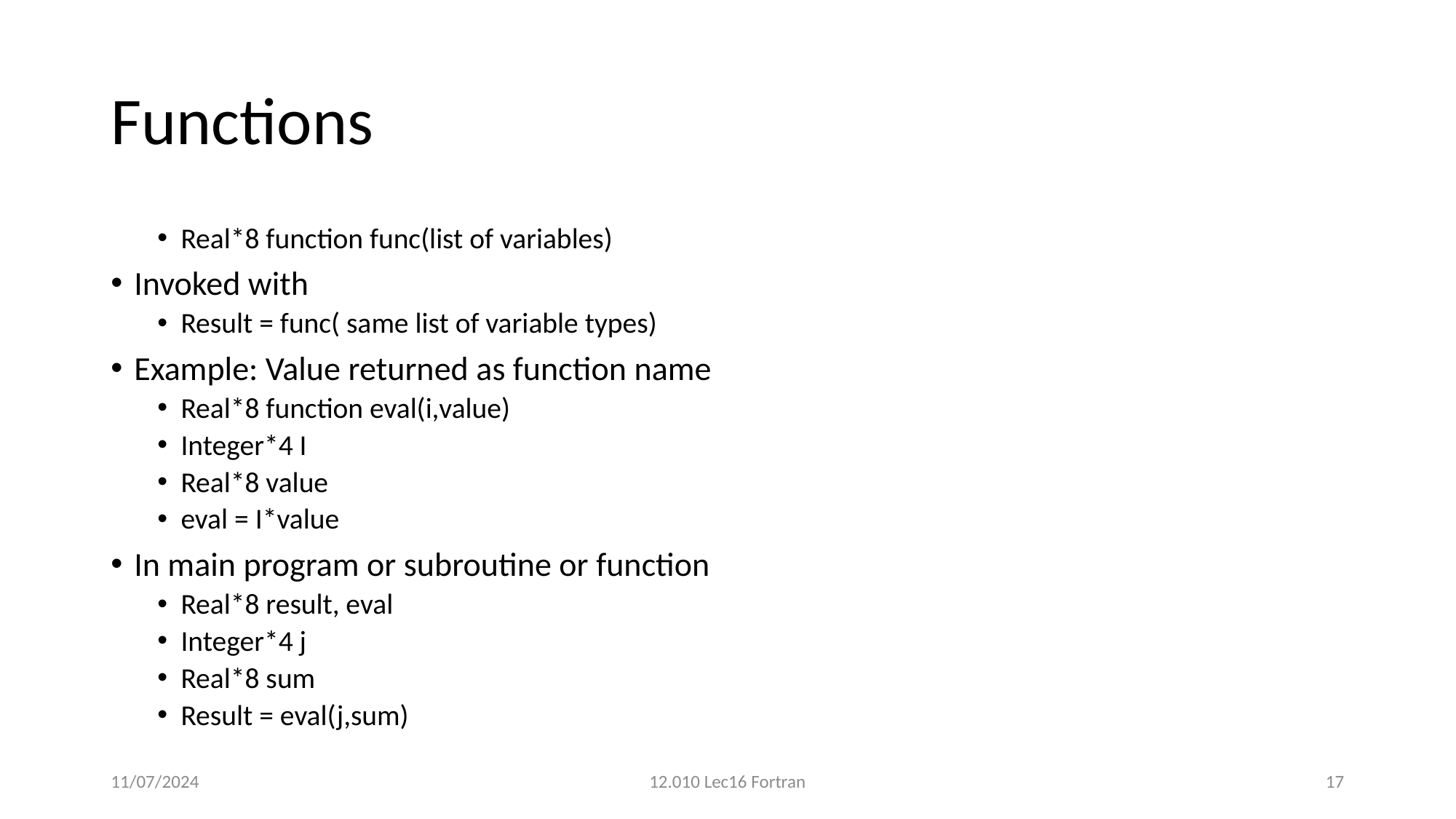

# Functions
Real*8 function func(list of variables)
Invoked with
Result = func( same list of variable types)
Example: Value returned as function name
Real*8 function eval(i,value)
Integer*4 I
Real*8 value
eval = I*value
In main program or subroutine or function
Real*8 result, eval
Integer*4 j
Real*8 sum
Result = eval(j,sum)
11/07/2024
12.010 Lec16 Fortran
17